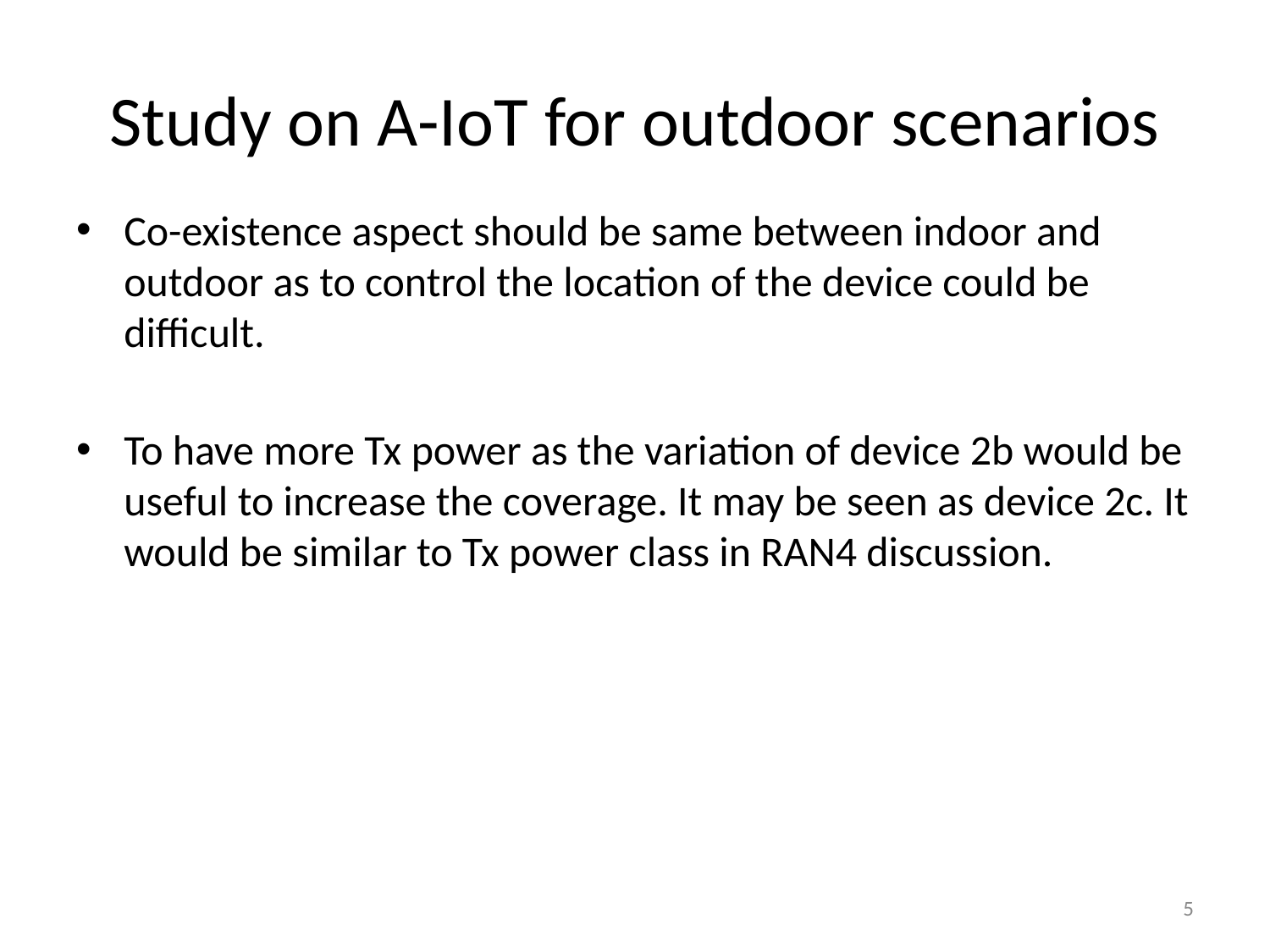

# Study on A-IoT for outdoor scenarios
Co-existence aspect should be same between indoor and outdoor as to control the location of the device could be difficult.

To have more Tx power as the variation of device 2b would be useful to increase the coverage. It may be seen as device 2c. It would be similar to Tx power class in RAN4 discussion.

5